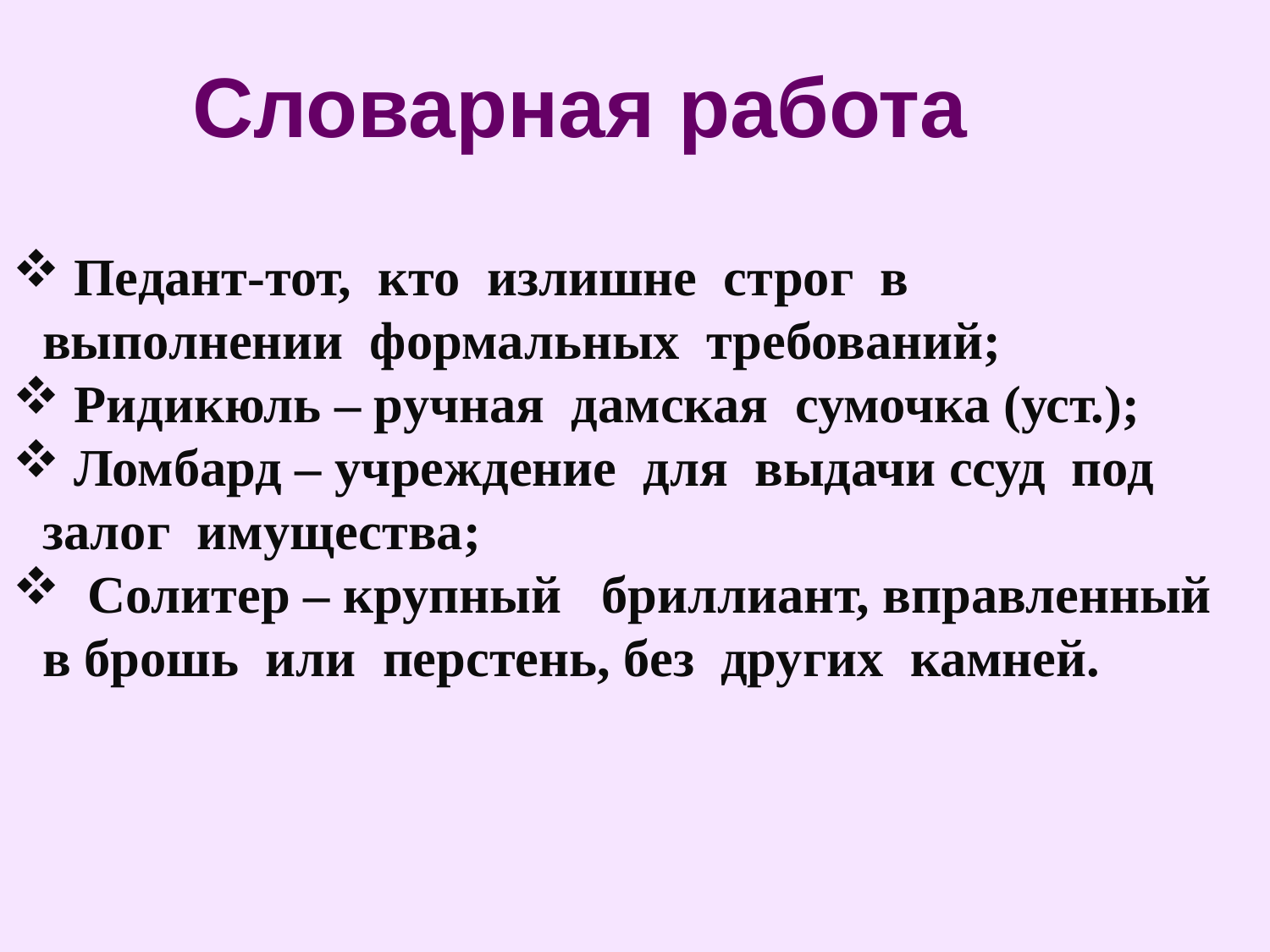

Словарная работа
 Педант-тот,  кто  излишне  строг  в  выполнении  формальных  требований;
 Ридикюль – ручная  дамская  сумочка (уст.);
 Ломбард – учреждение  для  выдачи ссуд  под  залог  имущества;
  Солитер – крупный   бриллиант, вправленный  в брошь  или  перстень, без  других  камней.